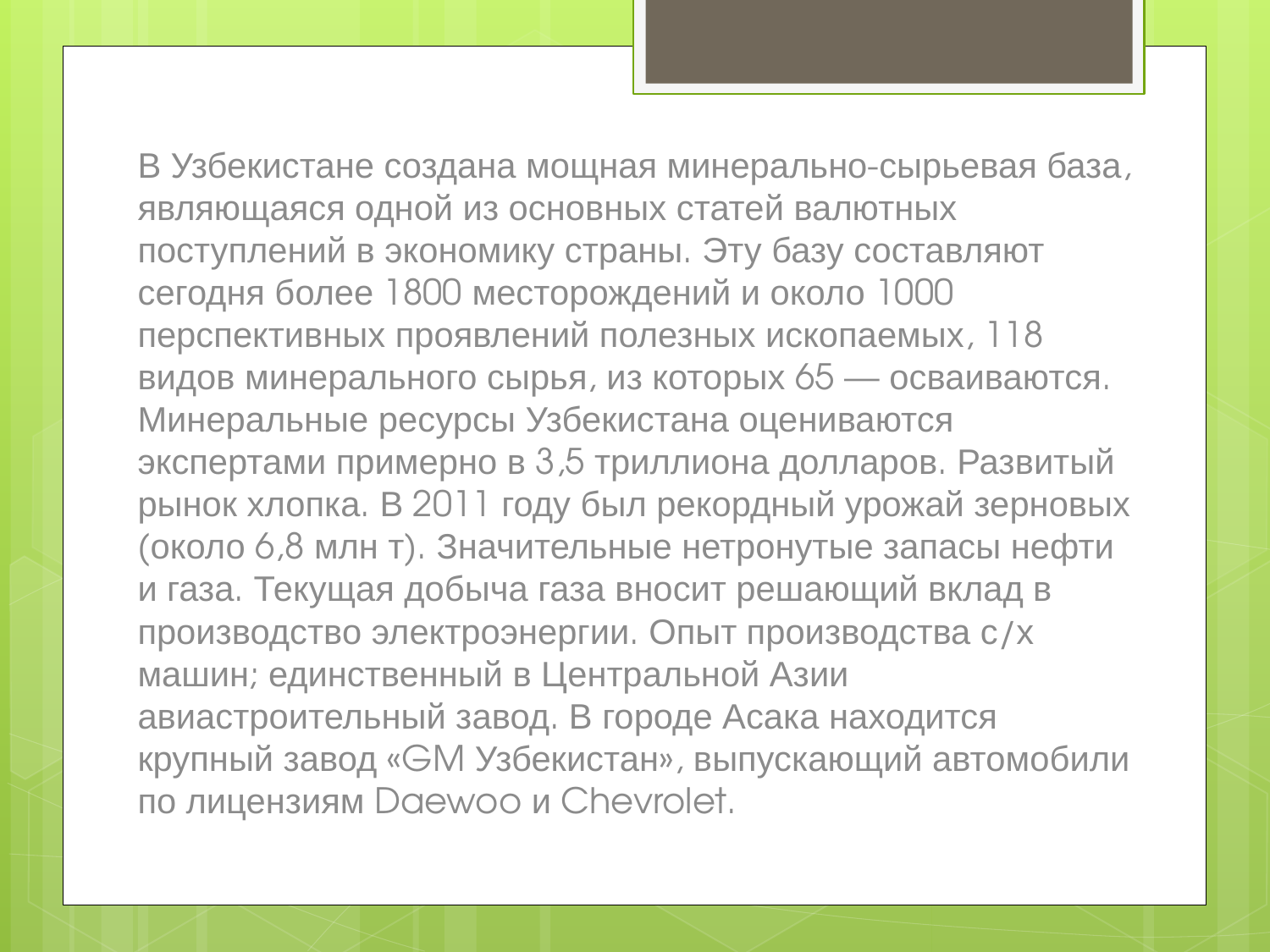

В Узбекистане создана мощная минерально-сырьевая база, являющаяся одной из основных статей валютных поступлений в экономику страны. Эту базу составляют сегодня более 1800 месторождений и около 1000 перспективных проявлений полезных ископаемых, 118 видов минерального сырья, из которых 65 — осваиваются. Минеральные ресурсы Узбекистана оцениваются экспертами примерно в 3,5 триллиона долларов. Развитый рынок хлопка. В 2011 году был рекордный урожай зерновых (около 6,8 млн т). Значительные нетронутые запасы нефти и газа. Текущая добыча газа вносит решающий вклад в производство электроэнергии. Опыт производства с/х машин; единственный в Центральной Азии авиастроительный завод. В городе Асака находится крупный завод «GM Узбекистан», выпускающий автомобили по лицензиям Daewoo и Chevrolet.

#